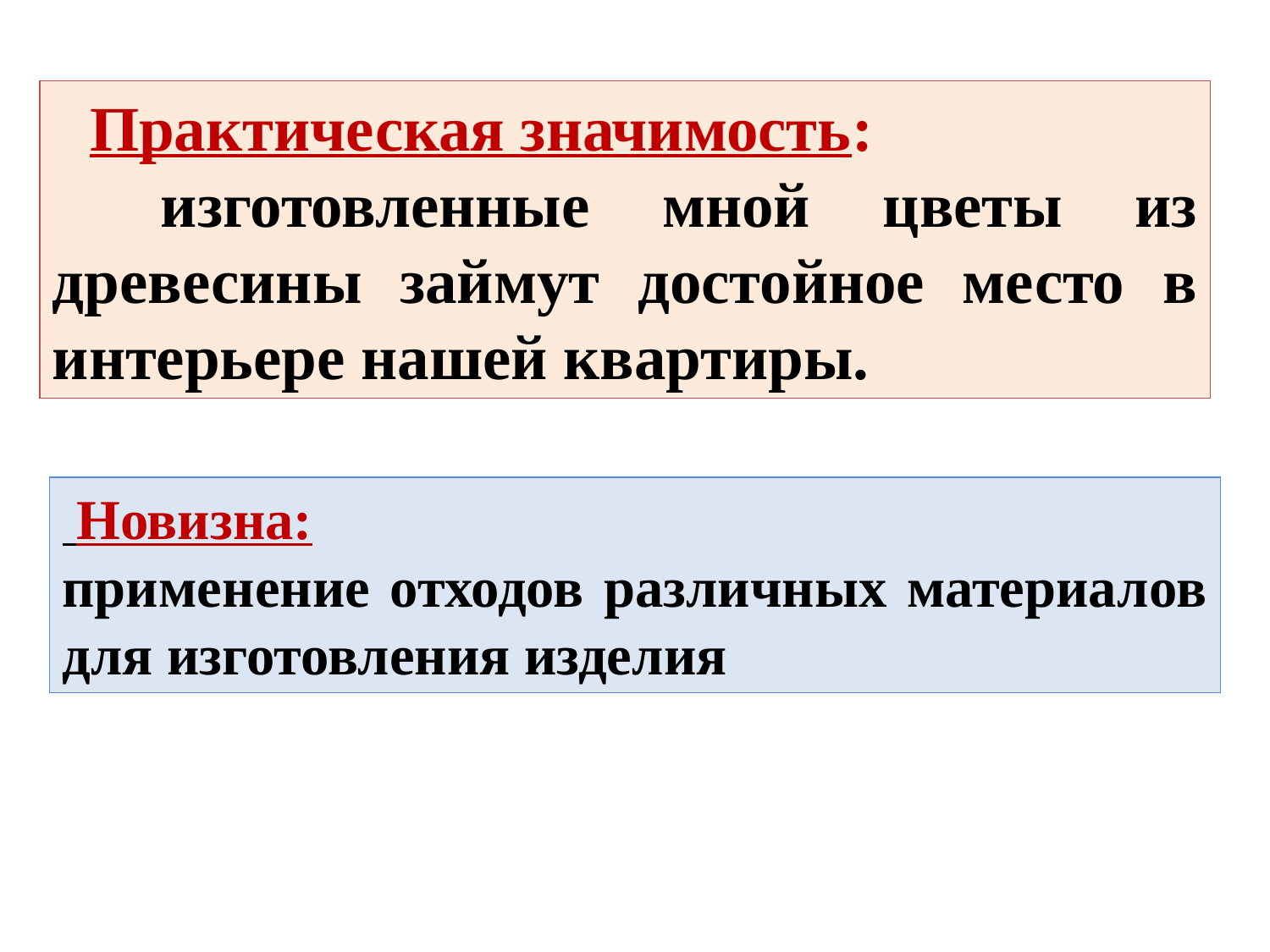

Практическая значимость:
 изготовленные мной цветы из древесины займут достойное место в интерьере нашей квартиры.
 Новизна:
применение отходов различных материалов для изготовления изделия